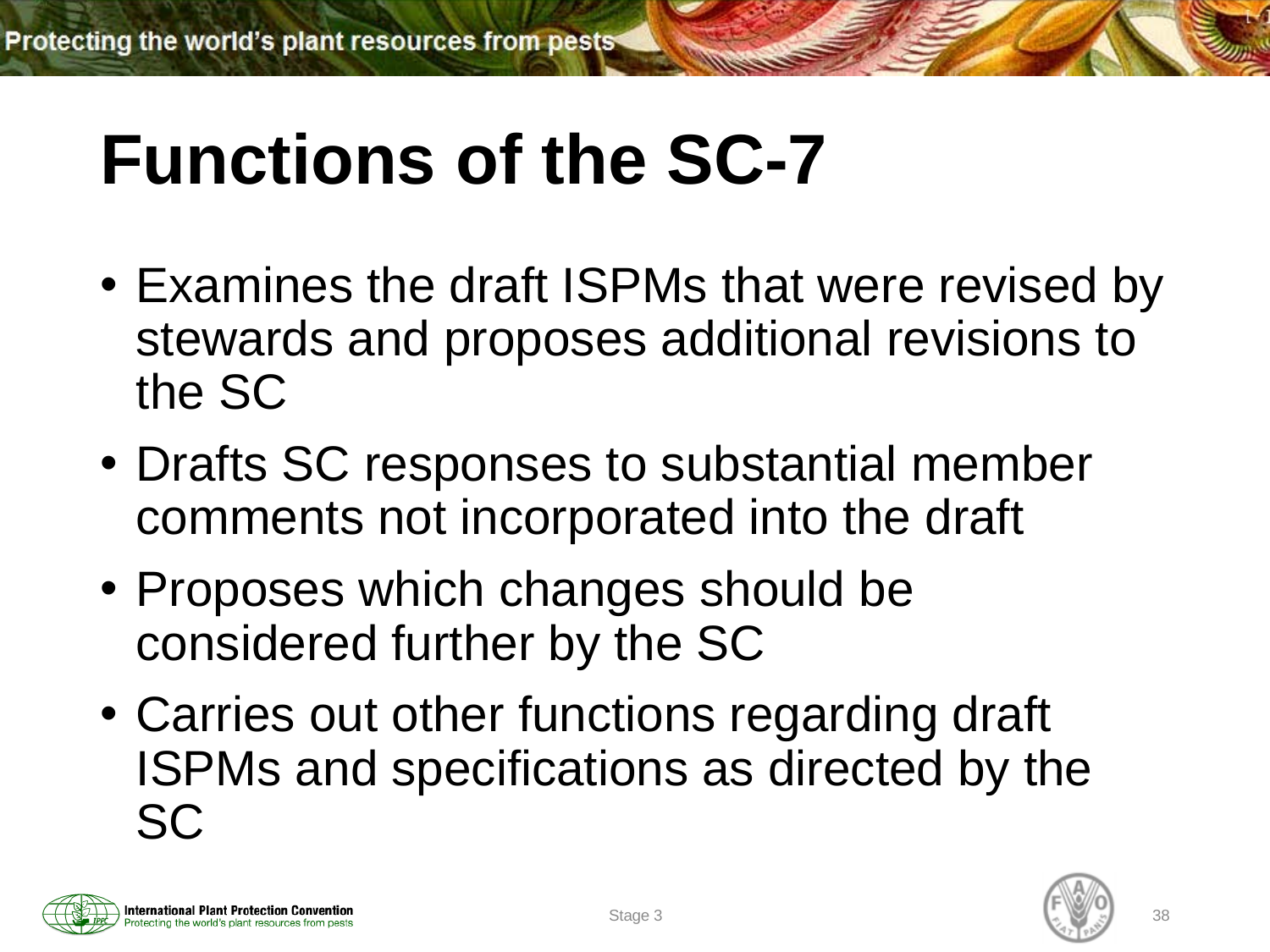

# Functions of the SC-7
Examines the draft ISPMs that were revised by stewards and proposes additional revisions to the SC
Drafts SC responses to substantial member comments not incorporated into the draft
Proposes which changes should be considered further by the SC
Carries out other functions regarding draft ISPMs and specifications as directed by the SC
Stage 3
38